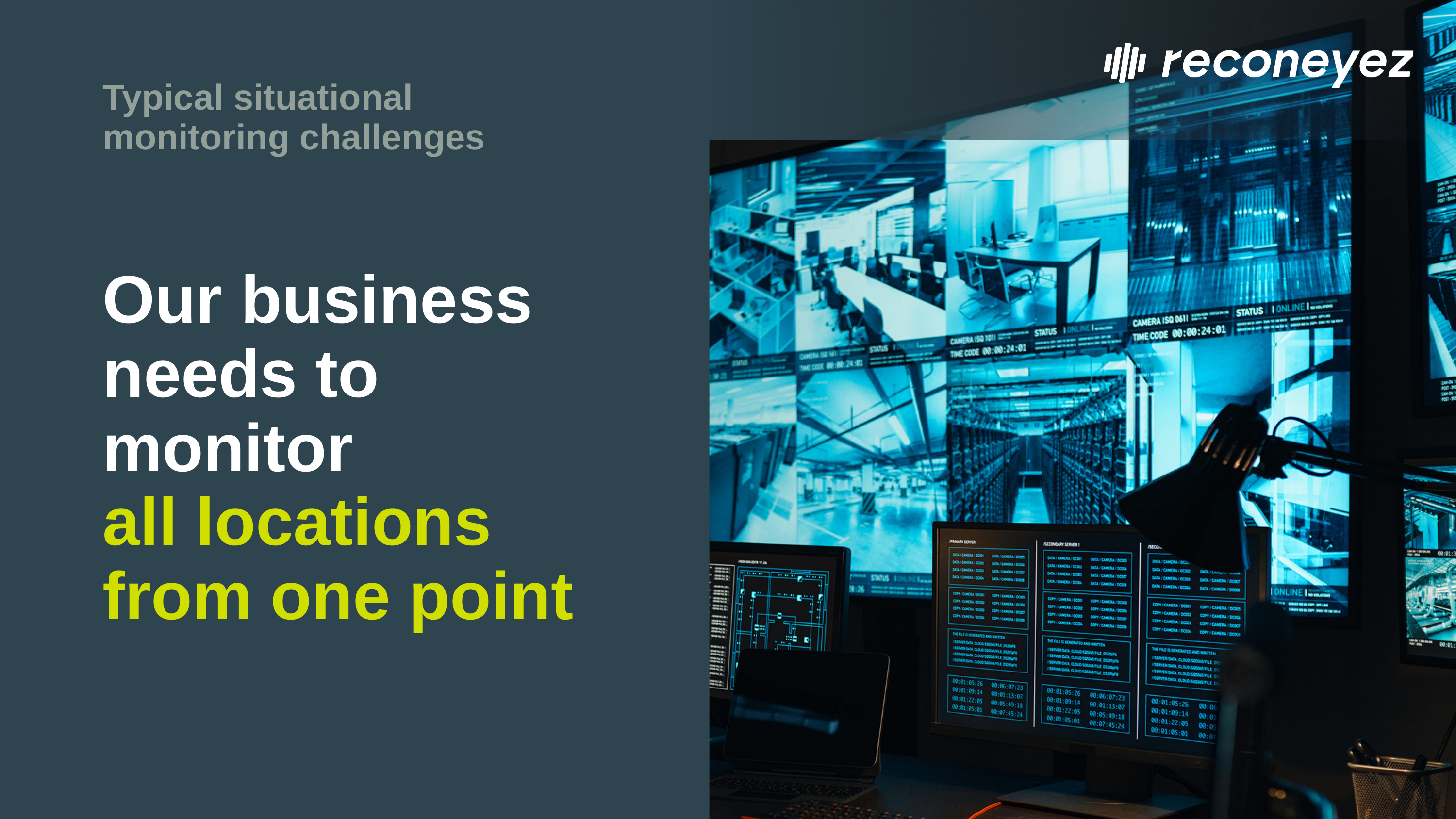

Typical situational
monitoring challenges
Our business needs to monitor
all locations from one point